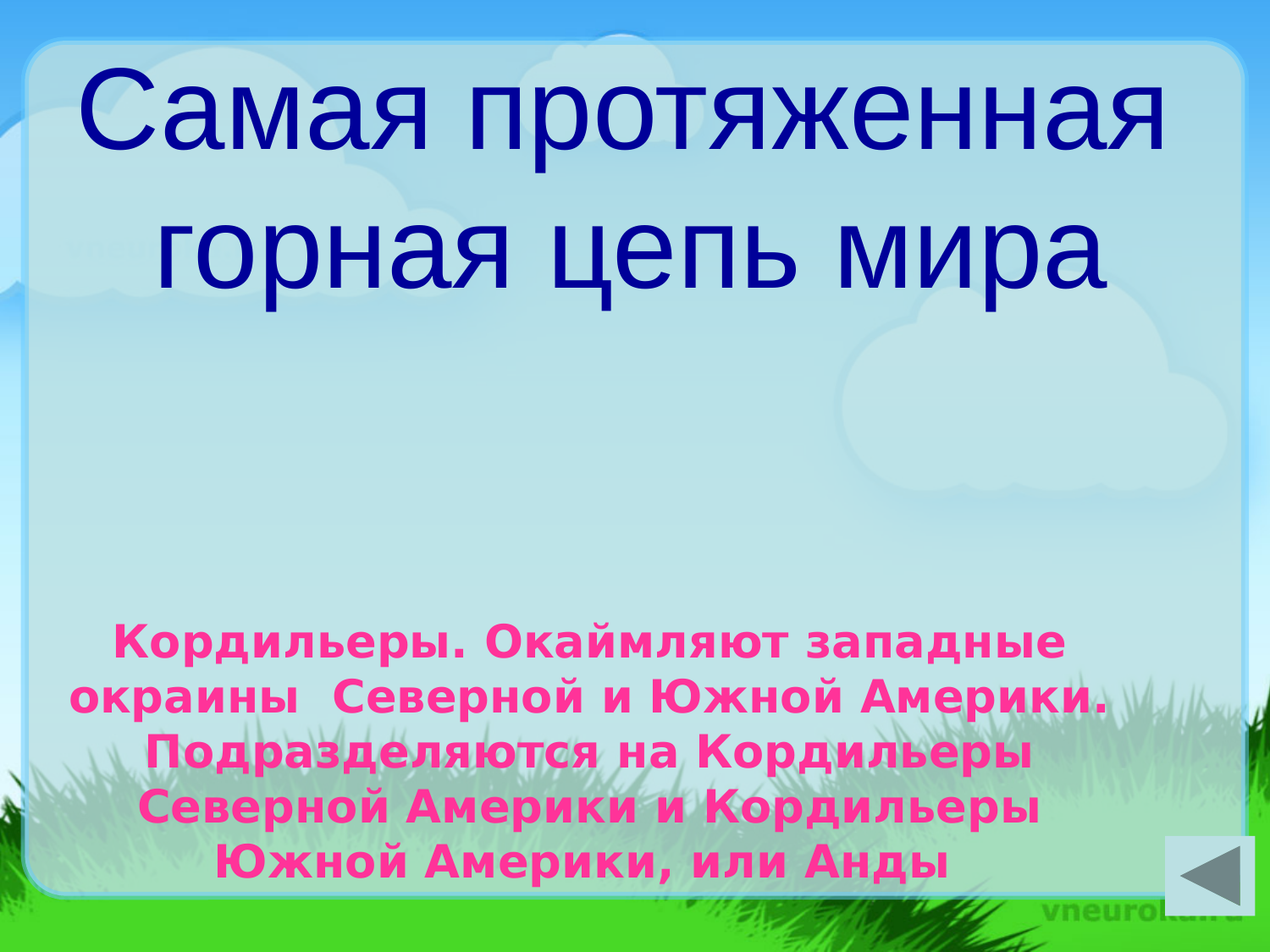

Самая протяженная горная цепь мира
Кордильеры. Окаймляют западные окраины  Северной и Южной Америки. Подразделяются на Кордильеры Северной Америки и Кордильеры Южной Америки, или Анды